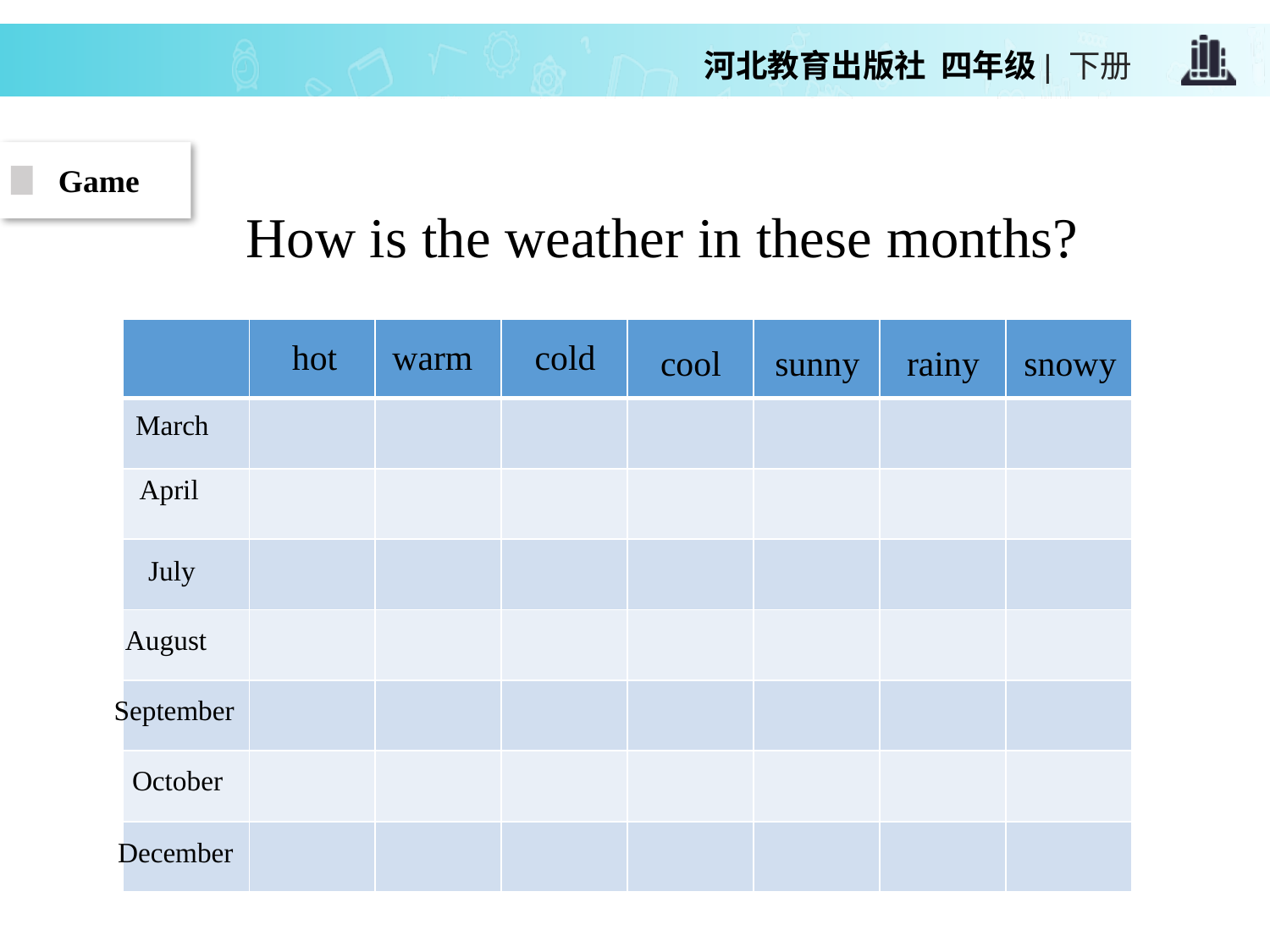

Game

How is the weather in these months?
|  |  |  |  |  |  |  |  |
| --- | --- | --- | --- | --- | --- | --- | --- |
|  |  |  |  |  |  |  |  |
|  |  |  |  |  |  |  |  |
|  |  |  |  |  |  |  |  |
|  |  |  |  |  |  |  |  |
|  |  |  |  |  |  |  |  |
|  |  |  |  |  |  |  |  |
|  |  |  |  |  |  |  |  |
hot
warm
cold
cool
sunny
rainy
snowy
March
April
July
August
September
October
December